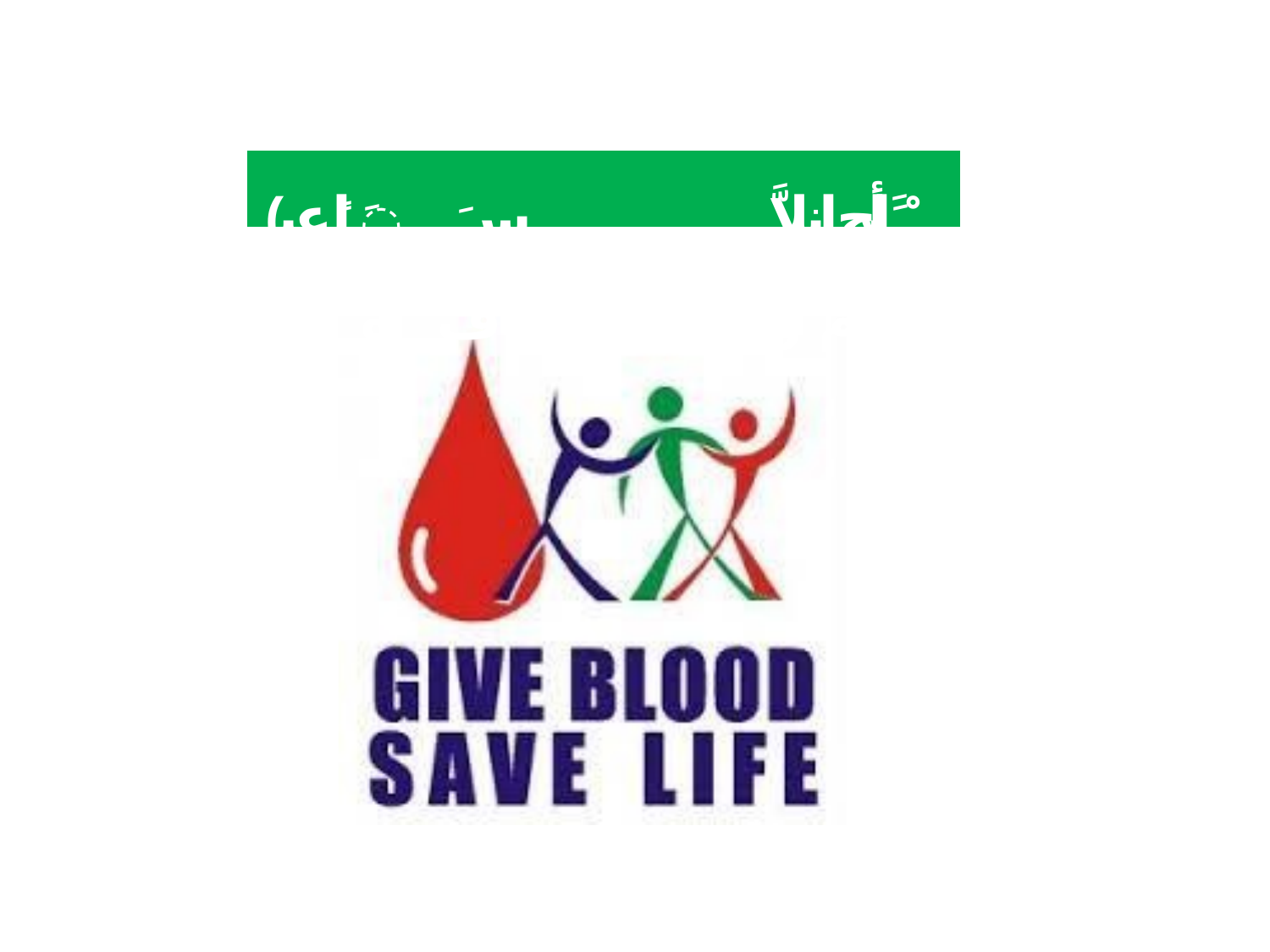

(اًعيمِ ج
# َ	سَ	انلاَّ	ايحَ          ْ َأ امَ  َّنَأكَ  َف      اهَ	ايحَ         ْ َأ نْ       مَ  وَ  )